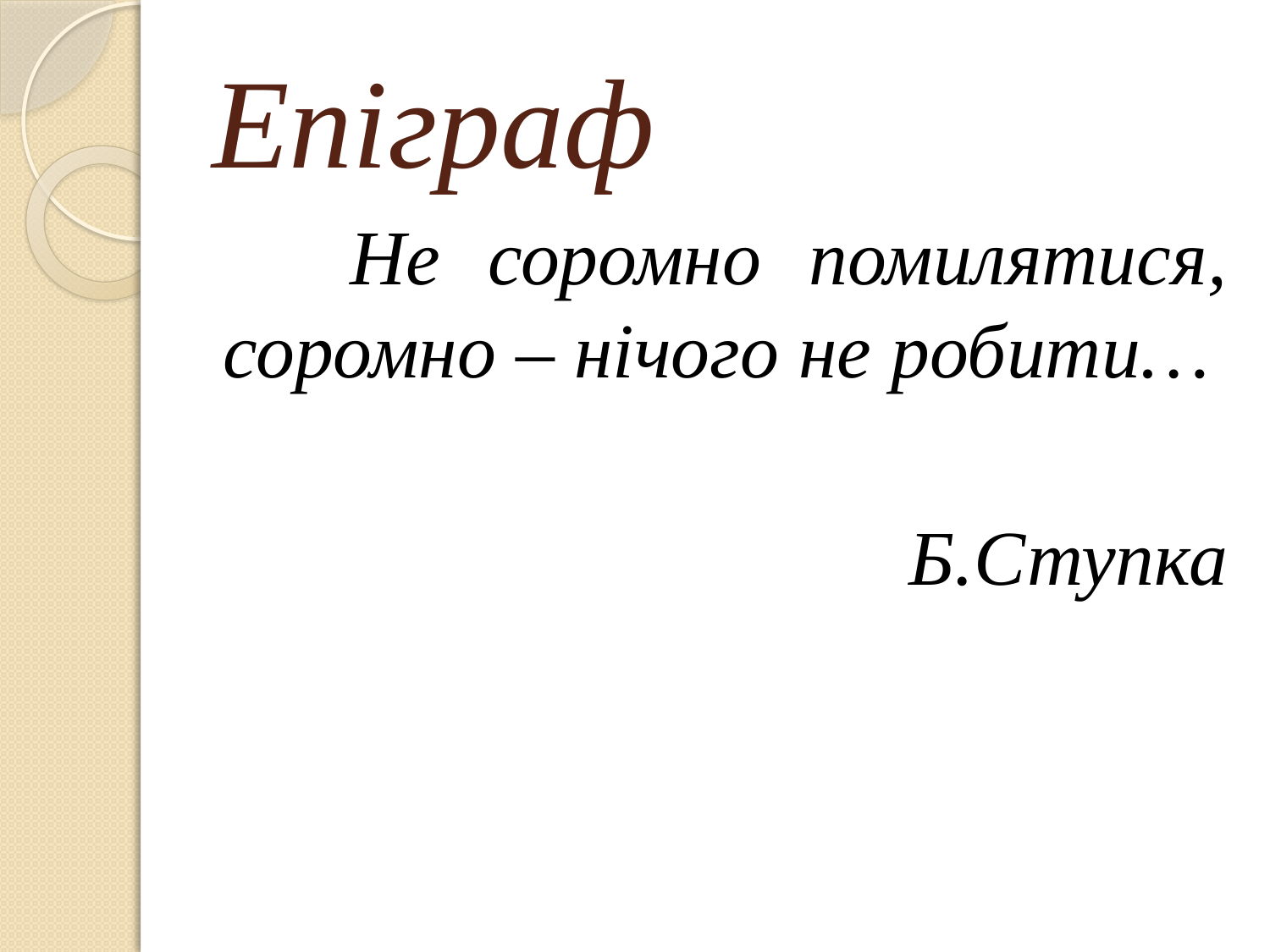

# Епіграф
	Не соромно помилятися, соромно – нічого не робити…

Б.Ступка